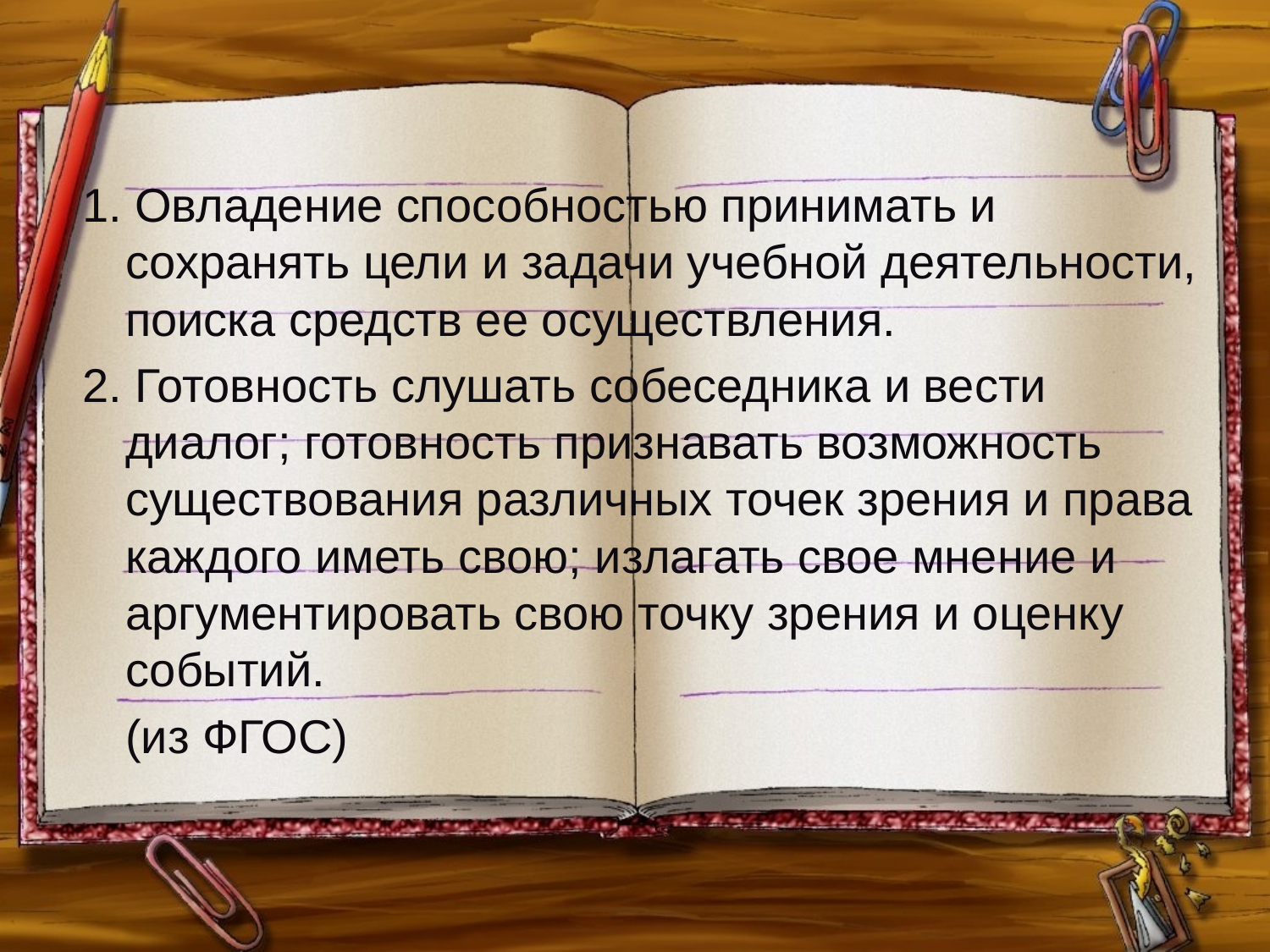

1. Овладение способностью принимать и сохранять цели и задачи учебной деятельности, поиска средств ее осуществления.
2. Готовность слушать собеседника и вести диалог; готовность признавать возможность существования различных точек зрения и права каждого иметь свою; излагать свое мнение и аргументировать свою точку зрения и оценку событий.
							(из ФГОС)